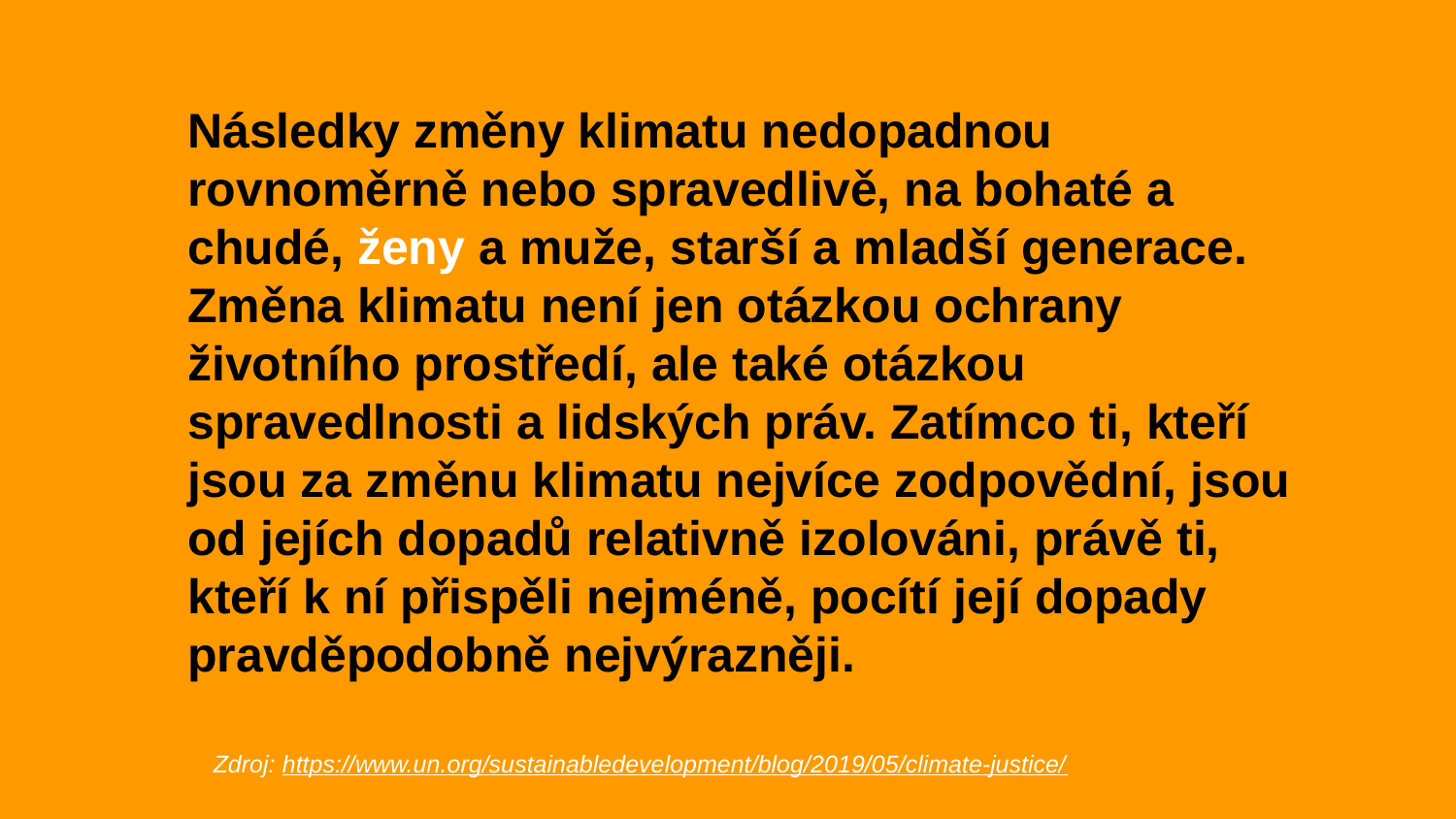

Následky změny klimatu nedopadnou
rovnoměrně nebo spravedlivě, na bohaté a
chudé, ženy a muže, starší a mladší generace.
Změna klimatu není jen otázkou ochrany
životního prostředí, ale také otázkou
spravedlnosti a lidských práv. Zatímco ti, kteří
jsou za změnu klimatu nejvíce zodpovědní, jsou
od jejích dopadů relativně izolováni, právě ti,
kteří k ní přispěli nejméně, pocítí její dopady
pravděpodobně nejvýrazněji.
Zdroj: https://www.un.org/sustainabledevelopment/blog/2019/05/climate-justice/